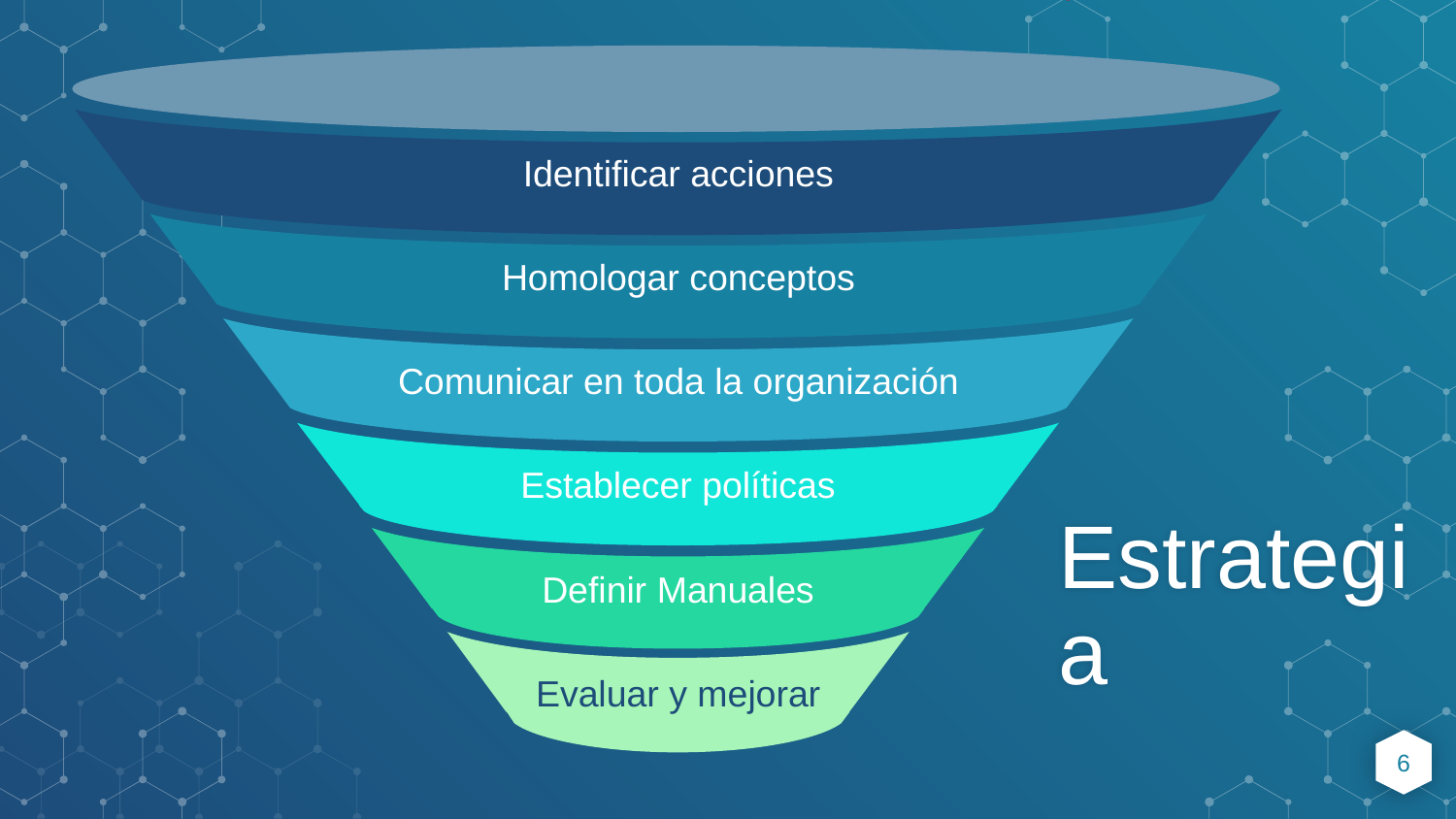

Identificar acciones
Homologar conceptos
Comunicar en toda la organización
Establecer políticas
Definir Manuales
Evaluar y mejorar
Estrategia
6